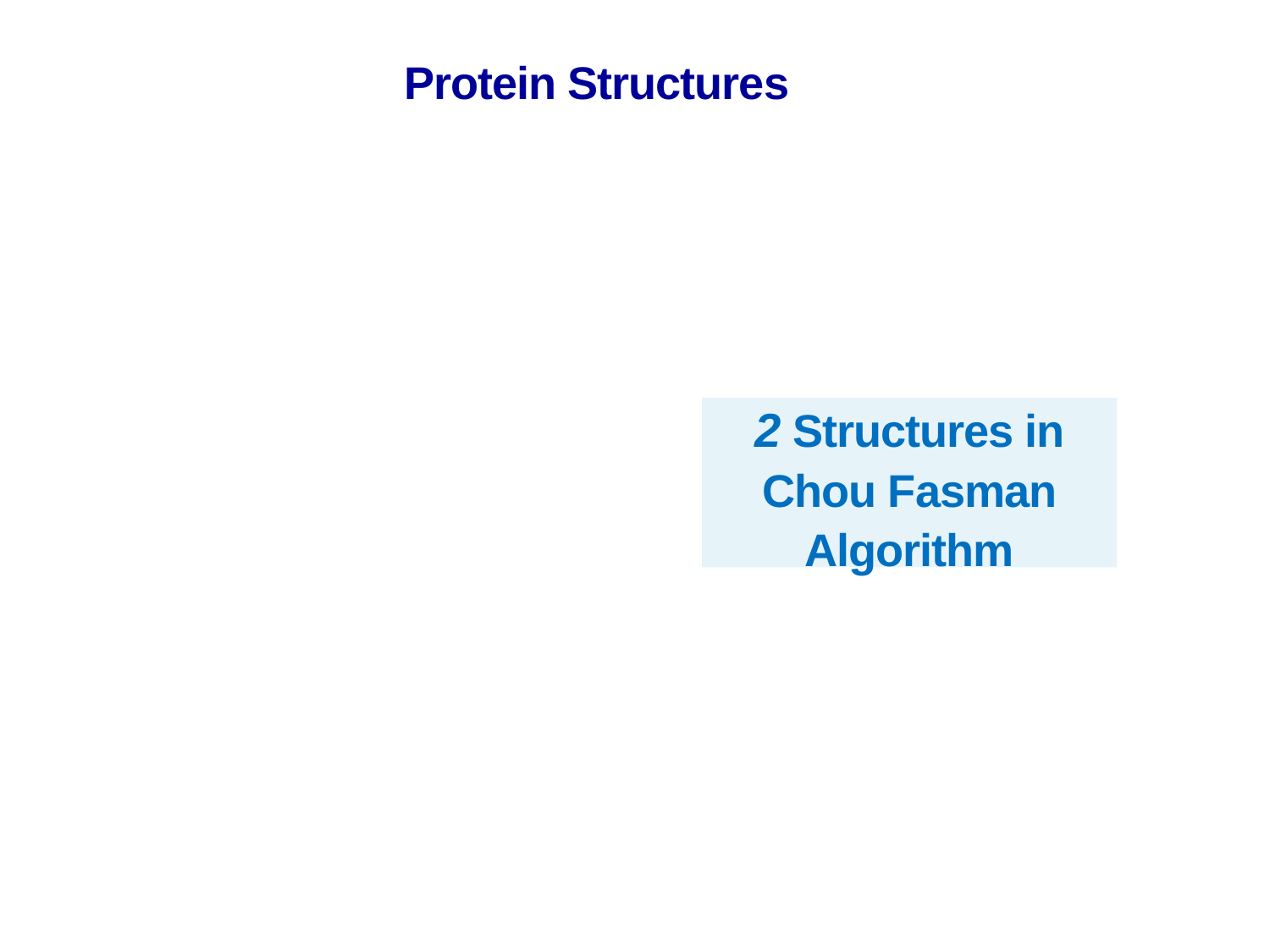

Protein Structures
2 Structures in Chou Fasman Algorithm